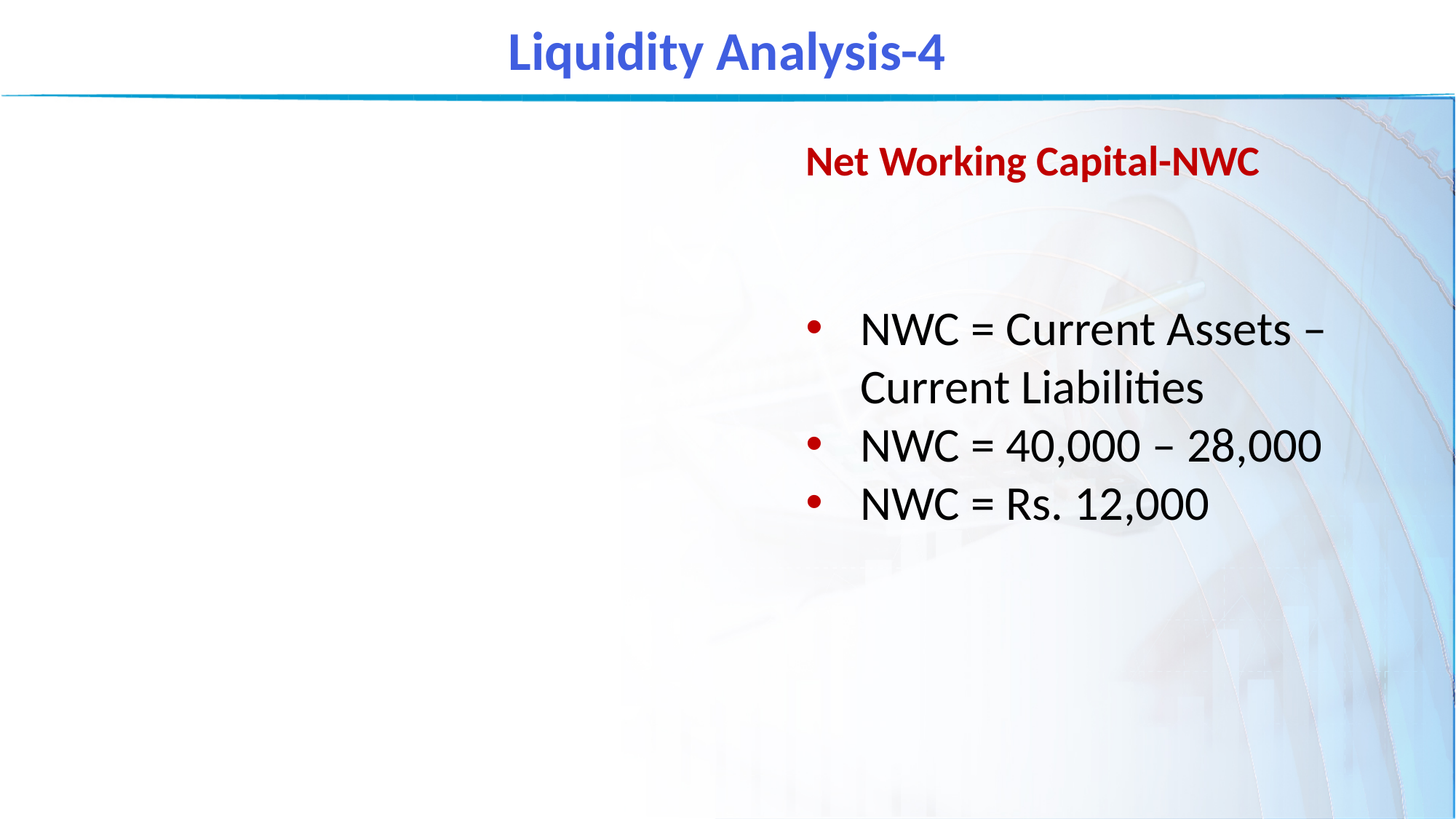

Liquidity Analysis-4
Net Working Capital-NWC

NWC = Current Assets – Current Liabilities
NWC = 40,000 – 28,000
NWC = Rs. 12,000